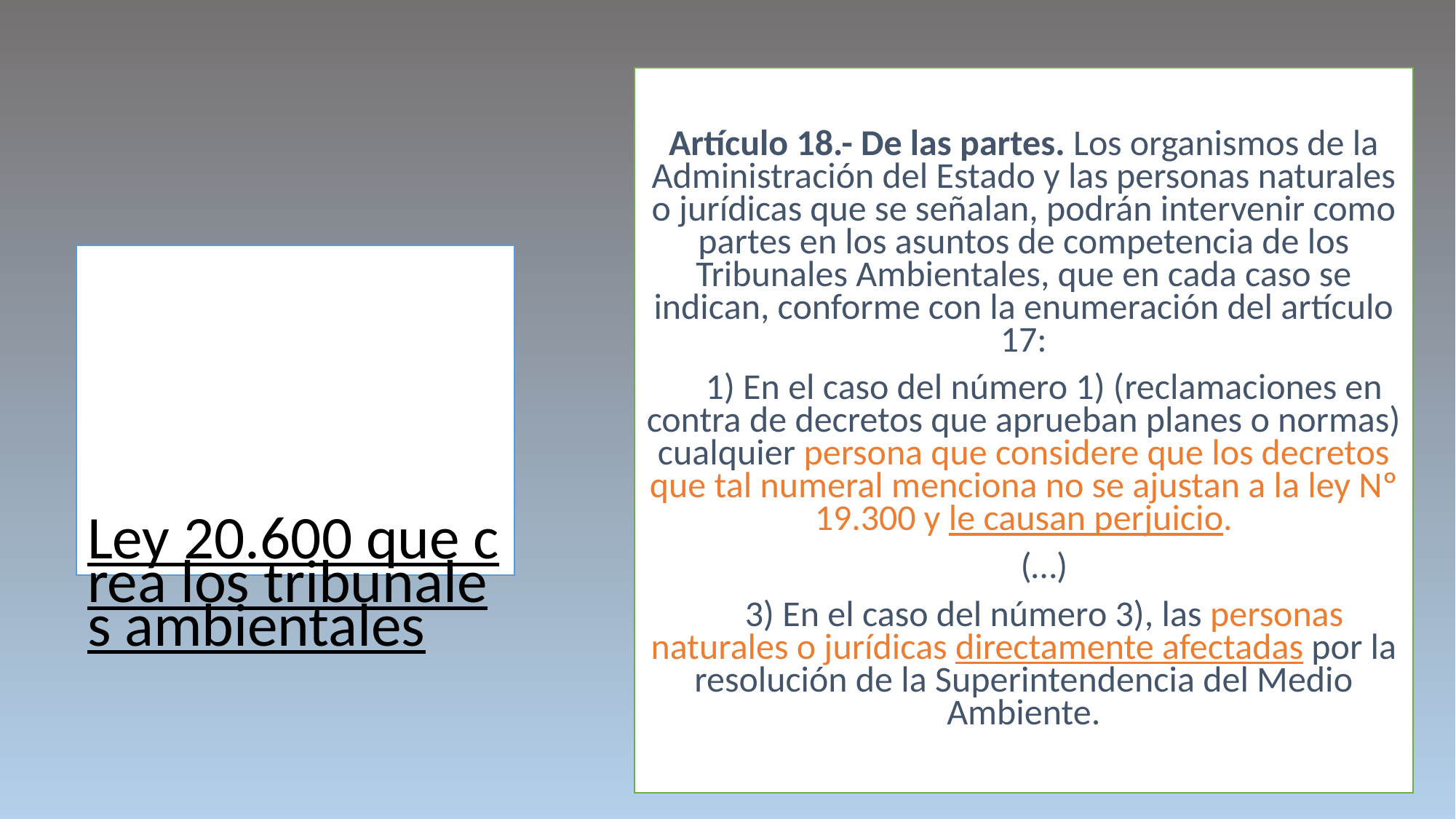

Artículo 18.- De las partes. Los organismos de la Administración del Estado y las personas naturales o jurídicas que se señalan, podrán intervenir como partes en los asuntos de competencia de los Tribunales Ambientales, que en cada caso se indican, conforme con la enumeración del artículo 17:
     1) En el caso del número 1) (reclamaciones en contra de decretos que aprueban planes o normas) cualquier persona que considere que los decretos que tal numeral menciona no se ajustan a la ley Nº 19.300 y le causan perjuicio.
     (…)
     3) En el caso del número 3), las personas naturales o jurídicas directamente afectadas por la resolución de la Superintendencia del Medio Ambiente.
Ley 20.600 que crea los tribunales ambientales